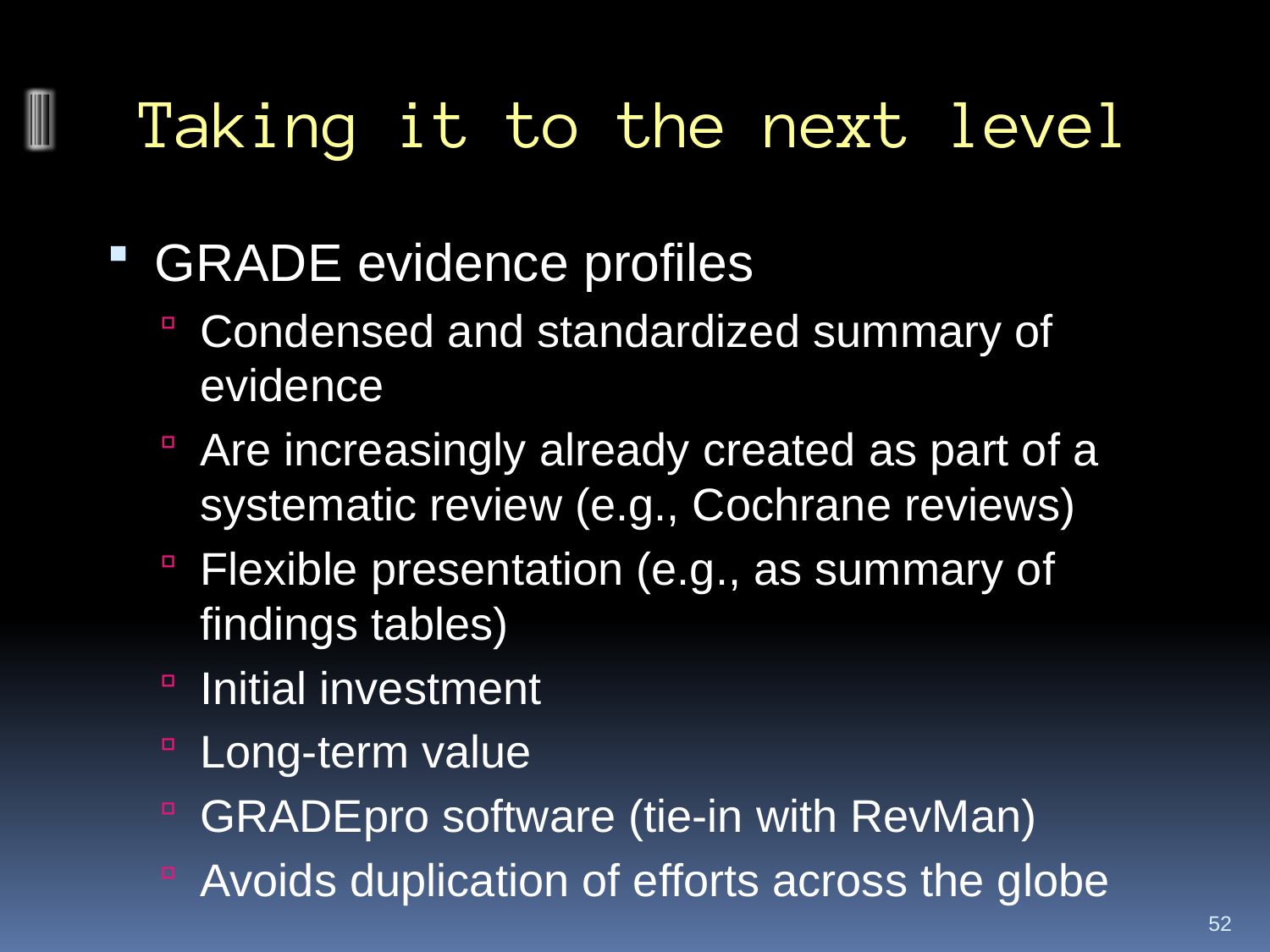

# Taking it to the next level
GRADE evidence profiles
Condensed and standardized summary of evidence
Are increasingly already created as part of a systematic review (e.g., Cochrane reviews)
Flexible presentation (e.g., as summary of findings tables)
Initial investment
Long-term value
GRADEpro software (tie-in with RevMan)
Avoids duplication of efforts across the globe
52